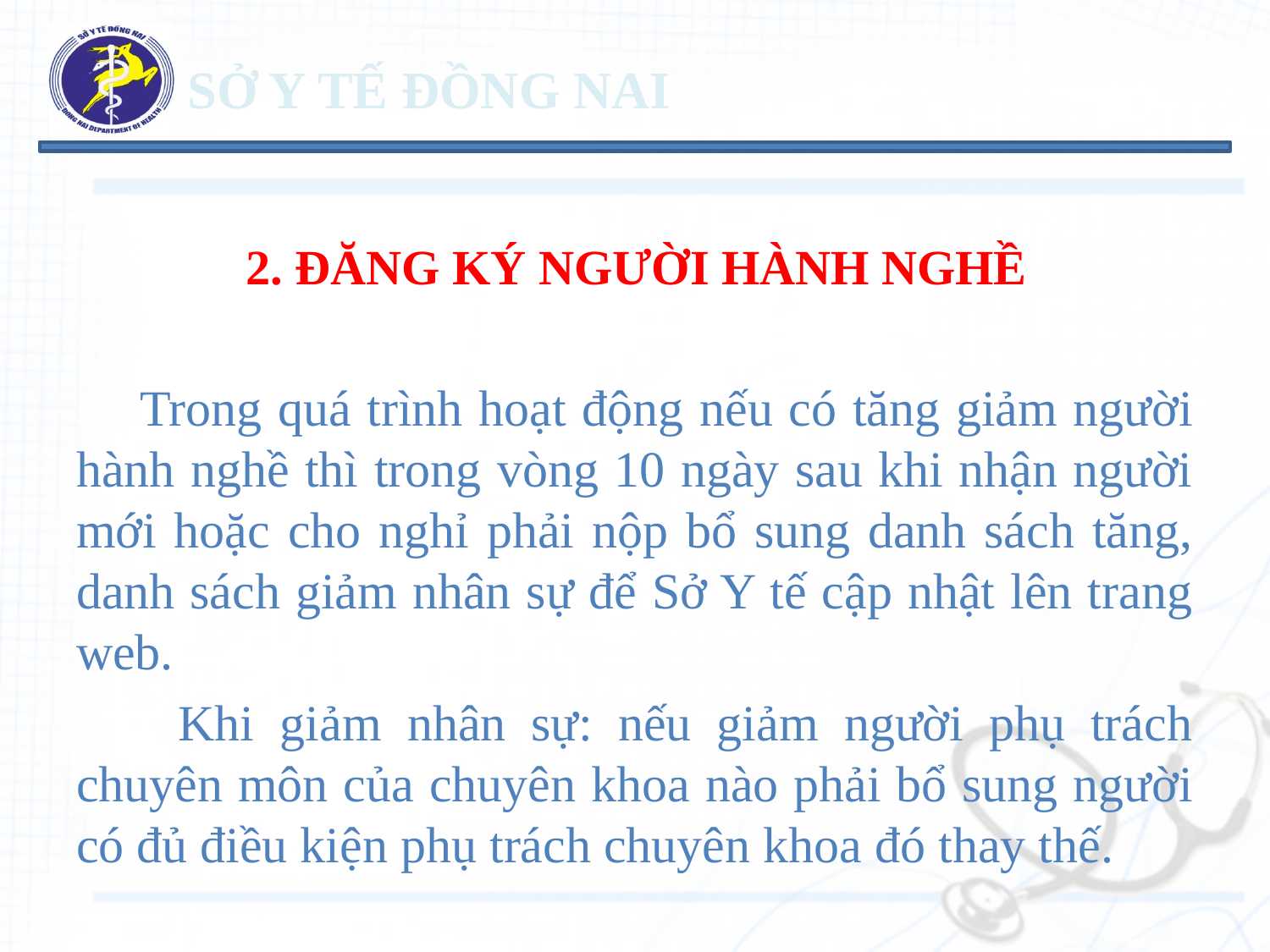

# 2. ĐĂNG KÝ NGƯỜI HÀNH NGHỀ
    Trong quá trình hoạt động nếu có tăng giảm người hành nghề thì trong vòng 10 ngày sau khi nhận người mới hoặc cho nghỉ phải nộp bổ sung danh sách tăng, danh sách giảm nhân sự để Sở Y tế cập nhật lên trang web.
    Khi giảm nhân sự: nếu giảm người phụ trách chuyên môn của chuyên khoa nào phải bổ sung người có đủ điều kiện phụ trách chuyên khoa đó thay thế.